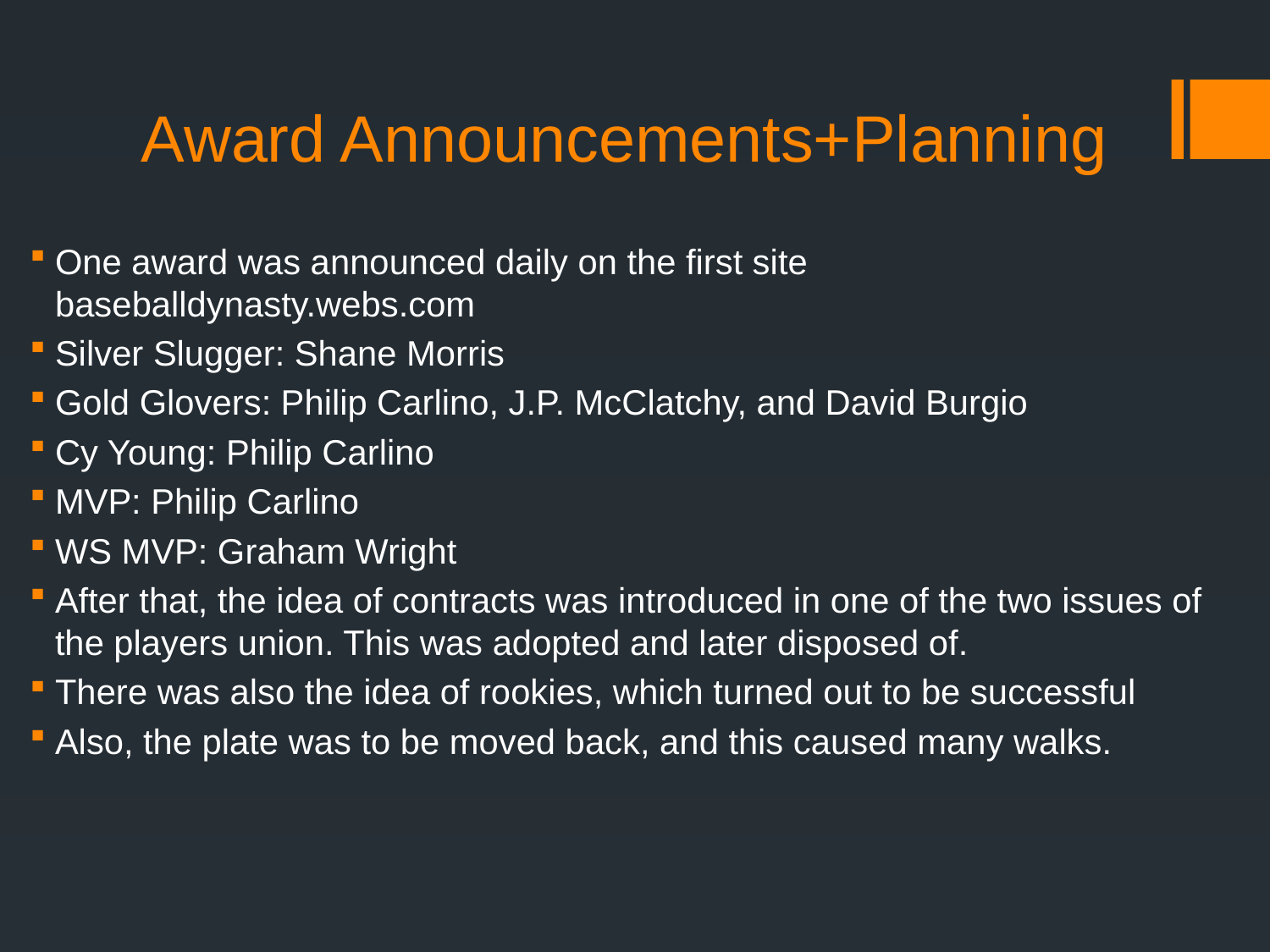

# Award Announcements+Planning
One award was announced daily on the first site baseballdynasty.webs.com
Silver Slugger: Shane Morris
Gold Glovers: Philip Carlino, J.P. McClatchy, and David Burgio
Cy Young: Philip Carlino
MVP: Philip Carlino
WS MVP: Graham Wright
After that, the idea of contracts was introduced in one of the two issues of the players union. This was adopted and later disposed of.
There was also the idea of rookies, which turned out to be successful
Also, the plate was to be moved back, and this caused many walks.